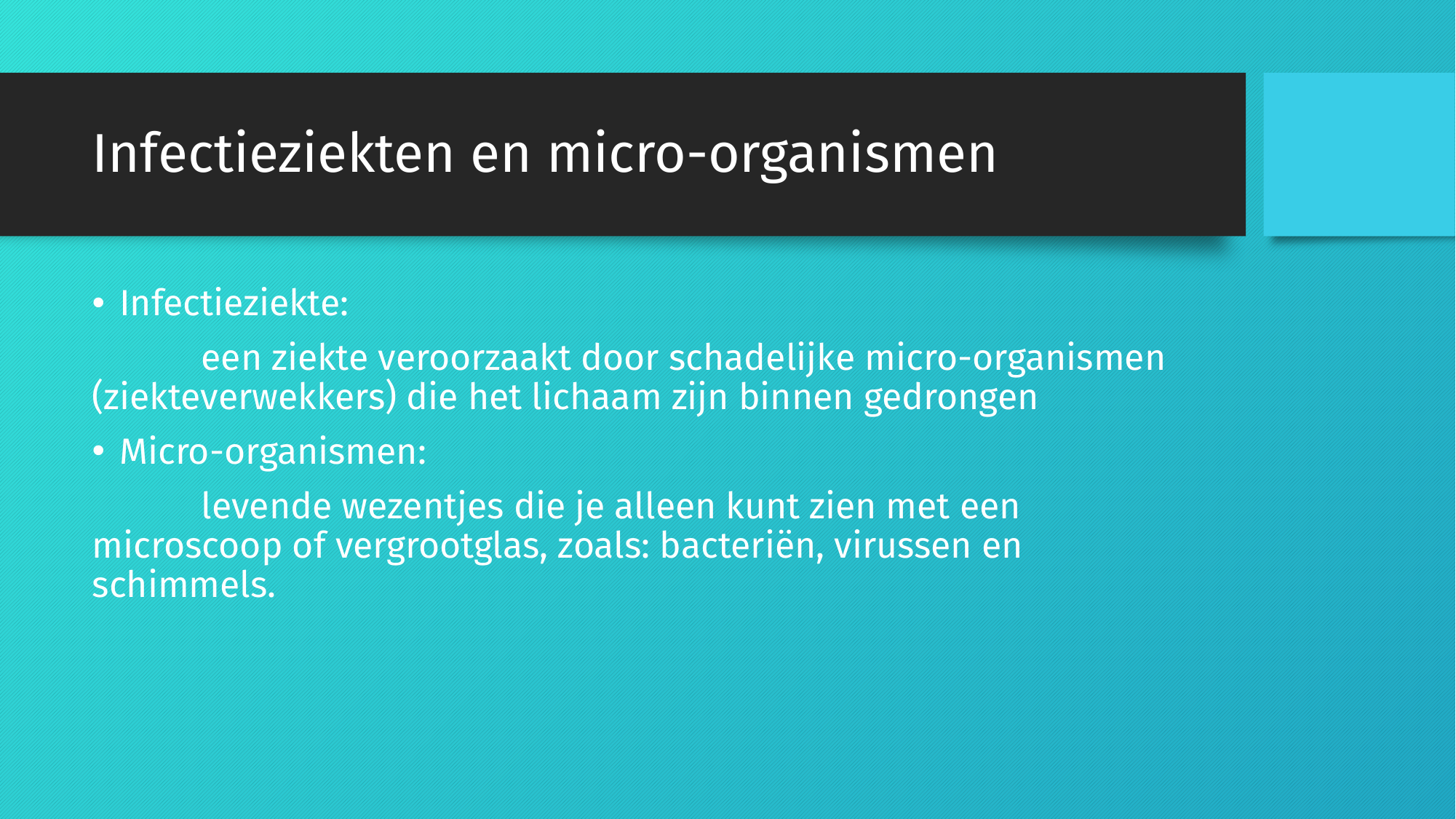

# Infectieziekten en micro-organismen
Infectieziekte:
	een ziekte veroorzaakt door schadelijke micro-organismen 	(ziekteverwekkers) die het lichaam zijn binnen gedrongen
Micro-organismen:
	levende wezentjes die je alleen kunt zien met een 	microscoop of vergrootglas, zoals: bacteriën, virussen en 	schimmels.